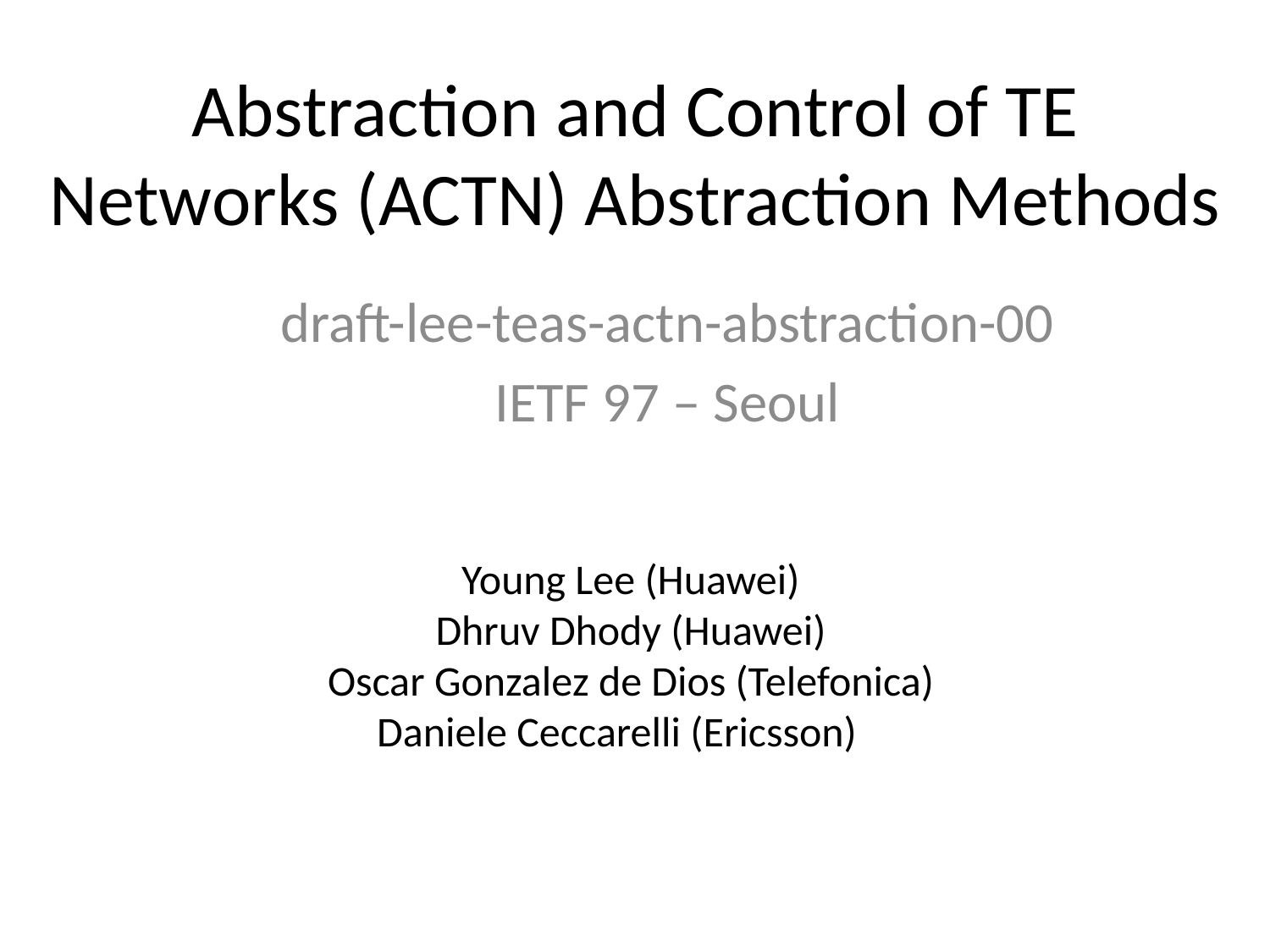

# Abstraction and Control of TE Networks (ACTN) Abstraction Methods
draft-lee-teas-actn-abstraction-00
IETF 97 – Seoul
Young Lee (Huawei)
Dhruv Dhody (Huawei)
Oscar Gonzalez de Dios (Telefonica)
Daniele Ceccarelli (Ericsson)